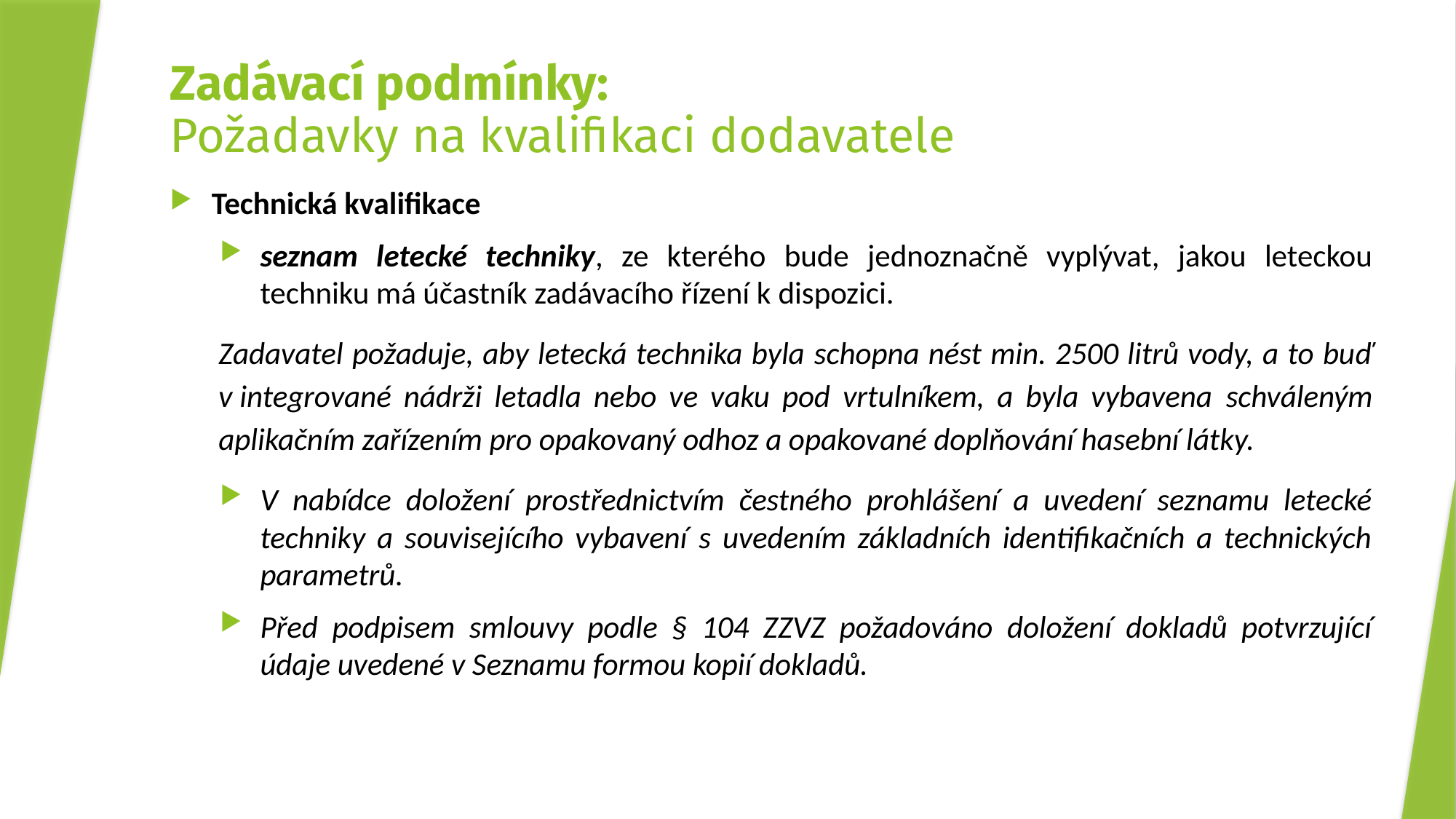

# Zadávací podmínky: Požadavky na kvalifikaci dodavatele
Technická kvalifikace
seznam letecké techniky, ze kterého bude jednoznačně vyplývat, jakou leteckou techniku má účastník zadávacího řízení k dispozici.
Zadavatel požaduje, aby letecká technika byla schopna nést min. 2500 litrů vody, a to buď v integrované nádrži letadla nebo ve vaku pod vrtulníkem, a byla vybavena schváleným aplikačním zařízením pro opakovaný odhoz a opakované doplňování hasební látky.
V nabídce doložení prostřednictvím čestného prohlášení a uvedení seznamu letecké techniky a souvisejícího vybavení s uvedením základních identifikačních a technických parametrů.
Před podpisem smlouvy podle § 104 ZZVZ požadováno doložení dokladů potvrzující údaje uvedené v Seznamu formou kopií dokladů.